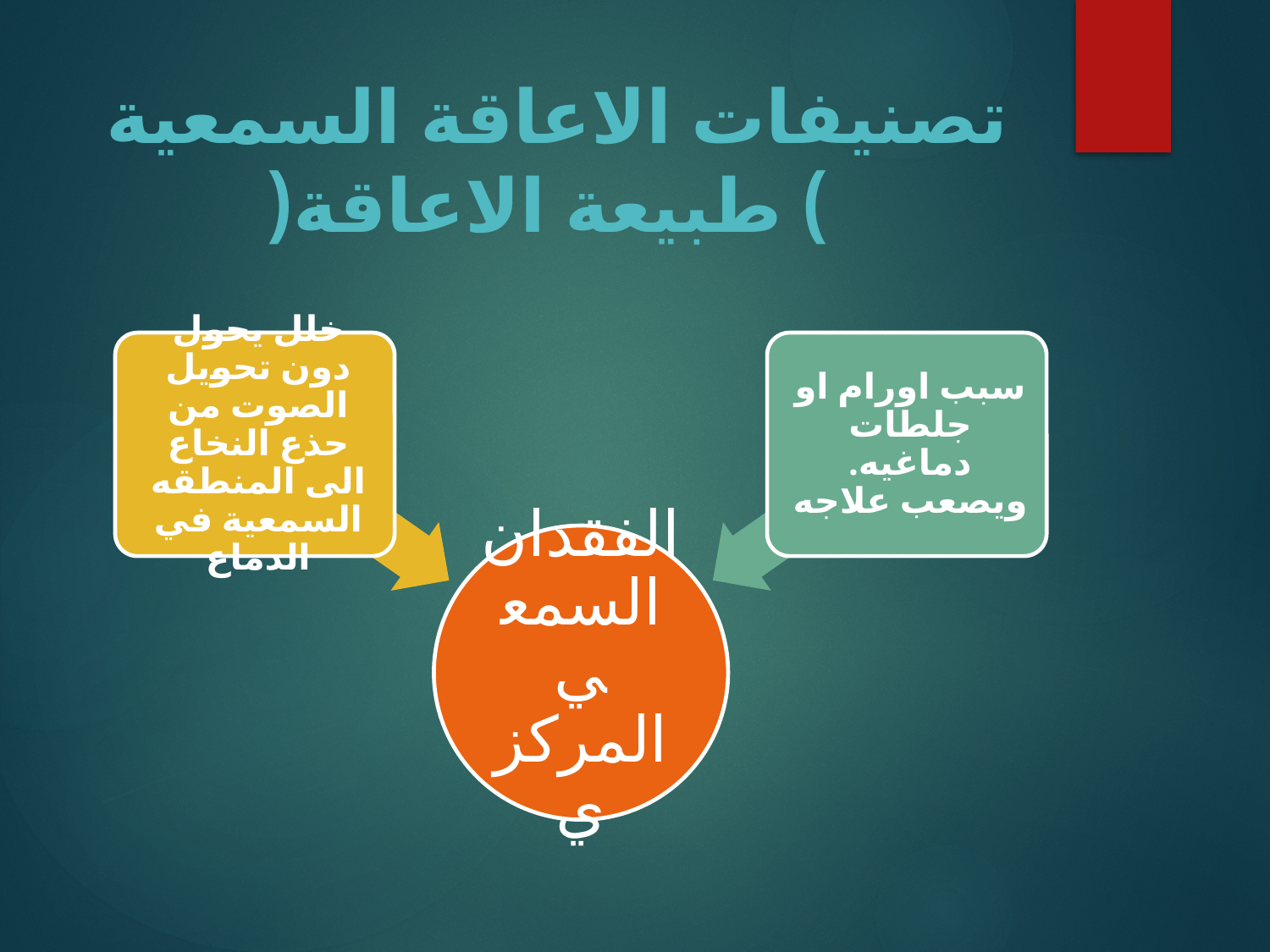

# تصنيفات الاعاقة السمعية ) طبيعة الاعاقة(
الفقدان السمعي المركزي
خلل يحول دون تحويل الصوت من حذع النخاع الى المنطقه السمعية في الدماع
سبب اورام او جلطات دماغيه. ويصعب علاجه